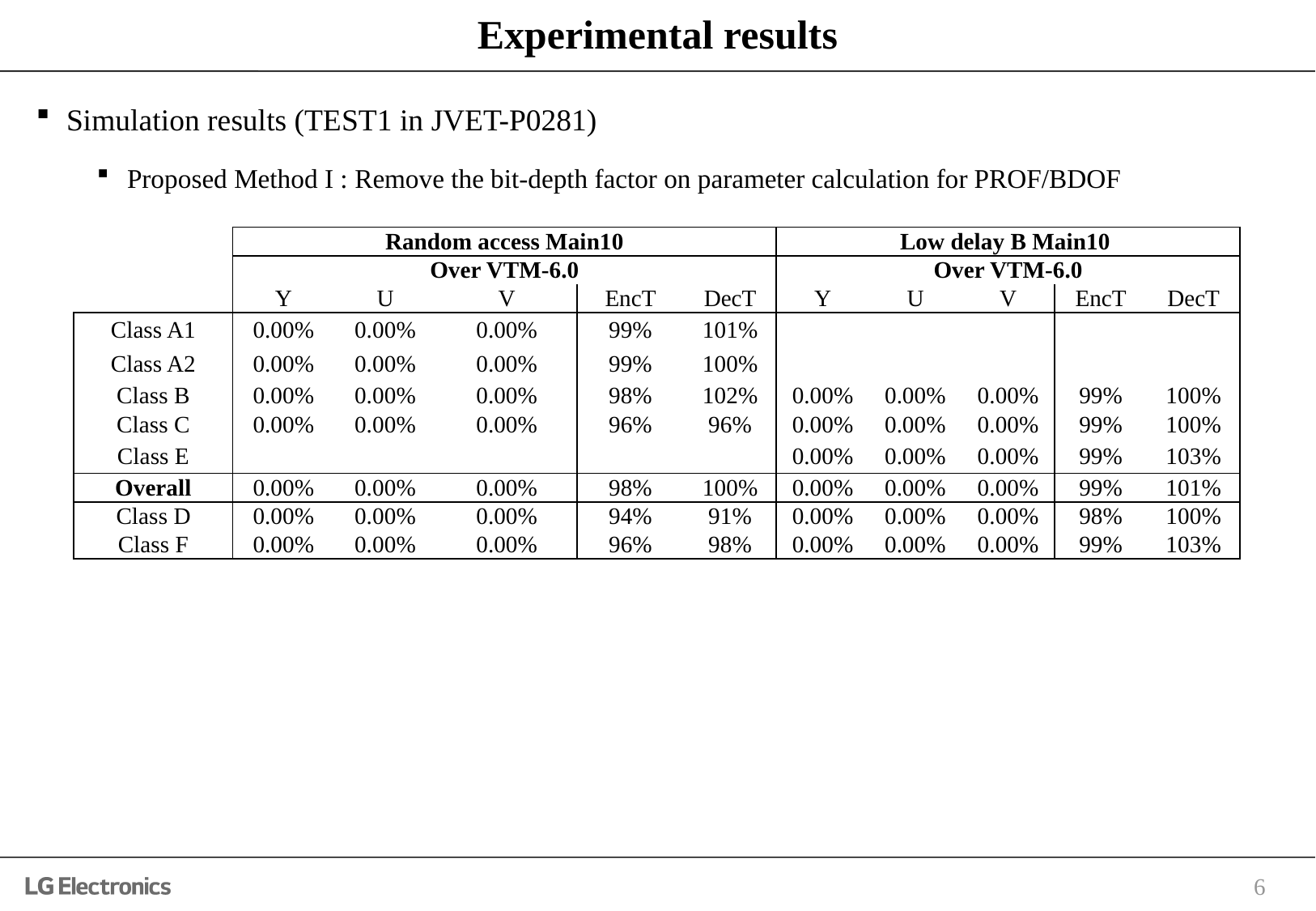

# Experimental results
Simulation results (TEST1 in JVET-P0281)
Proposed Method I : Remove the bit-depth factor on parameter calculation for PROF/BDOF

|  | Random access Main10 |  |  |  |  | Low delay B Main10 |  |  |  |  |
| --- | --- | --- | --- | --- | --- | --- | --- | --- | --- | --- |
|  | Over VTM-6.0 |  |  |  |  | Over VTM-6.0 |  |  |  |  |
|  | Y | U | V | EncT | DecT | Y | U | V | EncT | DecT |
| Class A1 | 0.00% | 0.00% | 0.00% | 99% | 101% |  |  |  |  |  |
| Class A2 | 0.00% | 0.00% | 0.00% | 99% | 100% |  |  |  |  |  |
| Class B | 0.00% | 0.00% | 0.00% | 98% | 102% | 0.00% | 0.00% | 0.00% | 99% | 100% |
| Class C | 0.00% | 0.00% | 0.00% | 96% | 96% | 0.00% | 0.00% | 0.00% | 99% | 100% |
| Class E |  |  |  |  |  | 0.00% | 0.00% | 0.00% | 99% | 103% |
| Overall | 0.00% | 0.00% | 0.00% | 98% | 100% | 0.00% | 0.00% | 0.00% | 99% | 101% |
| Class D | 0.00% | 0.00% | 0.00% | 94% | 91% | 0.00% | 0.00% | 0.00% | 98% | 100% |
| Class F | 0.00% | 0.00% | 0.00% | 96% | 98% | 0.00% | 0.00% | 0.00% | 99% | 103% |
6